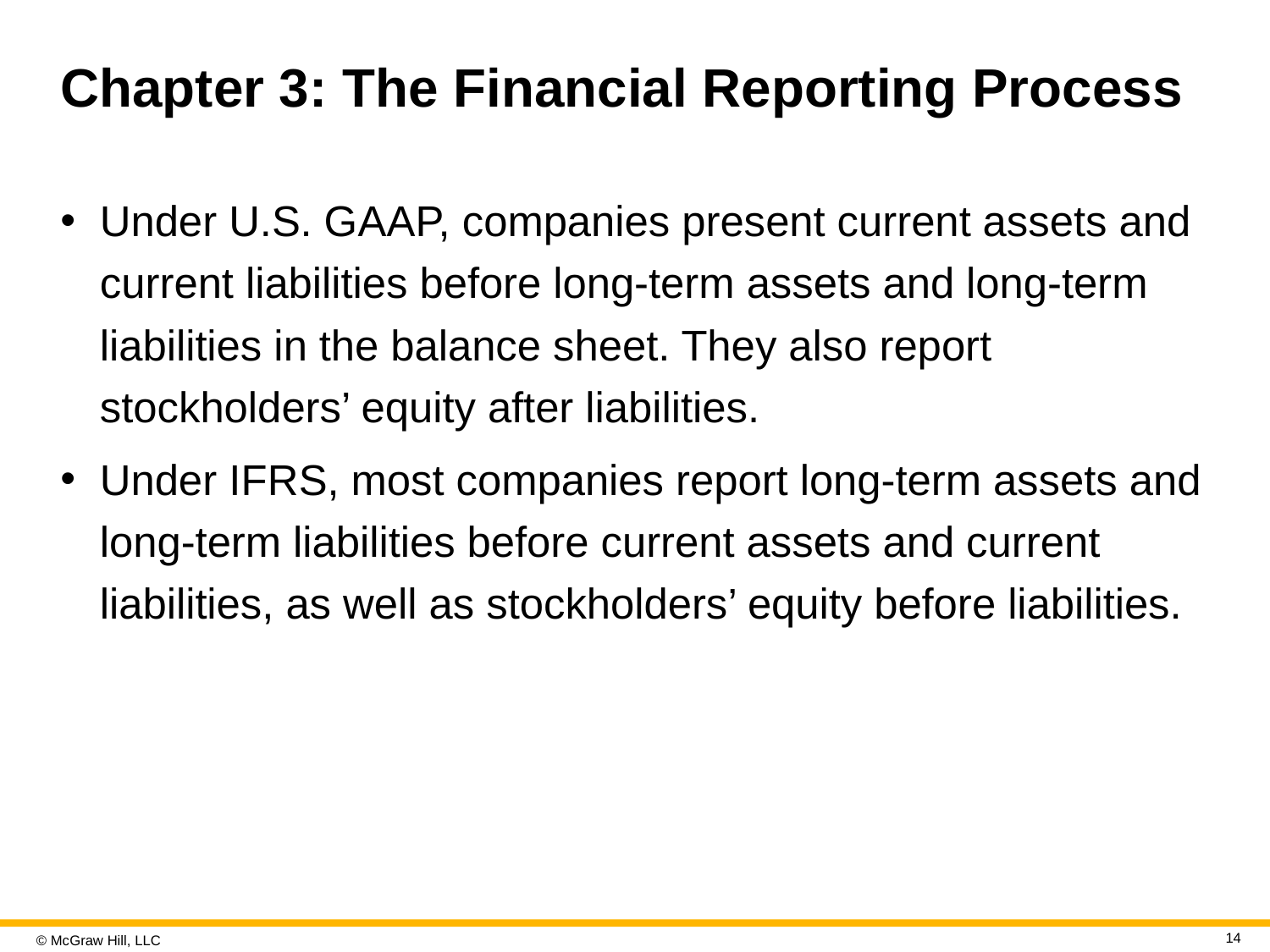

# Chapter 3: The Financial Reporting Process
Under U.S. G A A P, companies present current assets and current liabilities before long-term assets and long-term liabilities in the balance sheet. They also report stockholders’ equity after liabilities.
Under I F R S, most companies report long-term assets and long-term liabilities before current assets and current liabilities, as well as stockholders’ equity before liabilities.
14